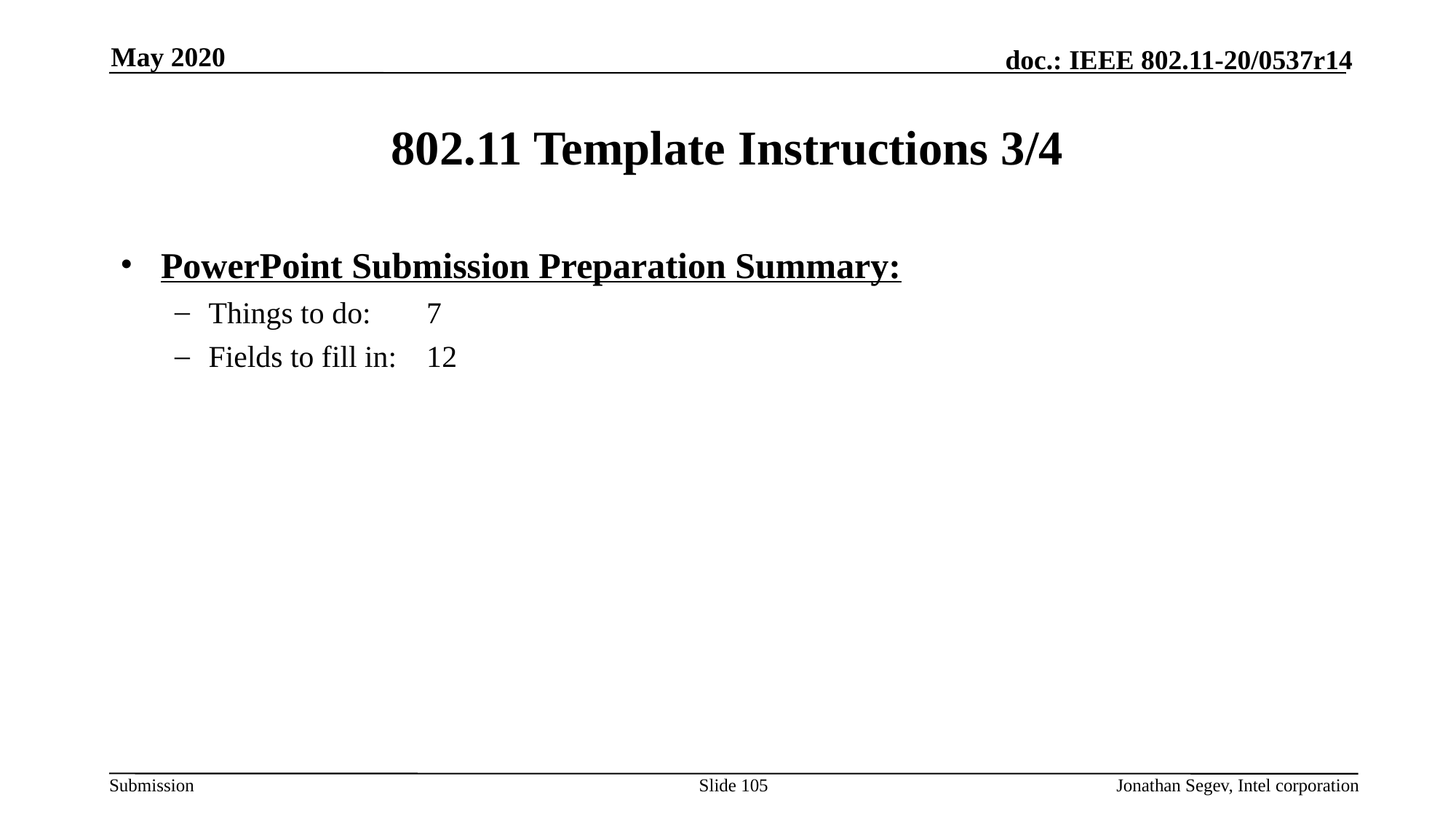

May 2020
# 802.11 Template Instructions 3/4
PowerPoint Submission Preparation Summary:
Things to do:	7
Fields to fill in:	12
Slide 105
Jonathan Segev, Intel corporation